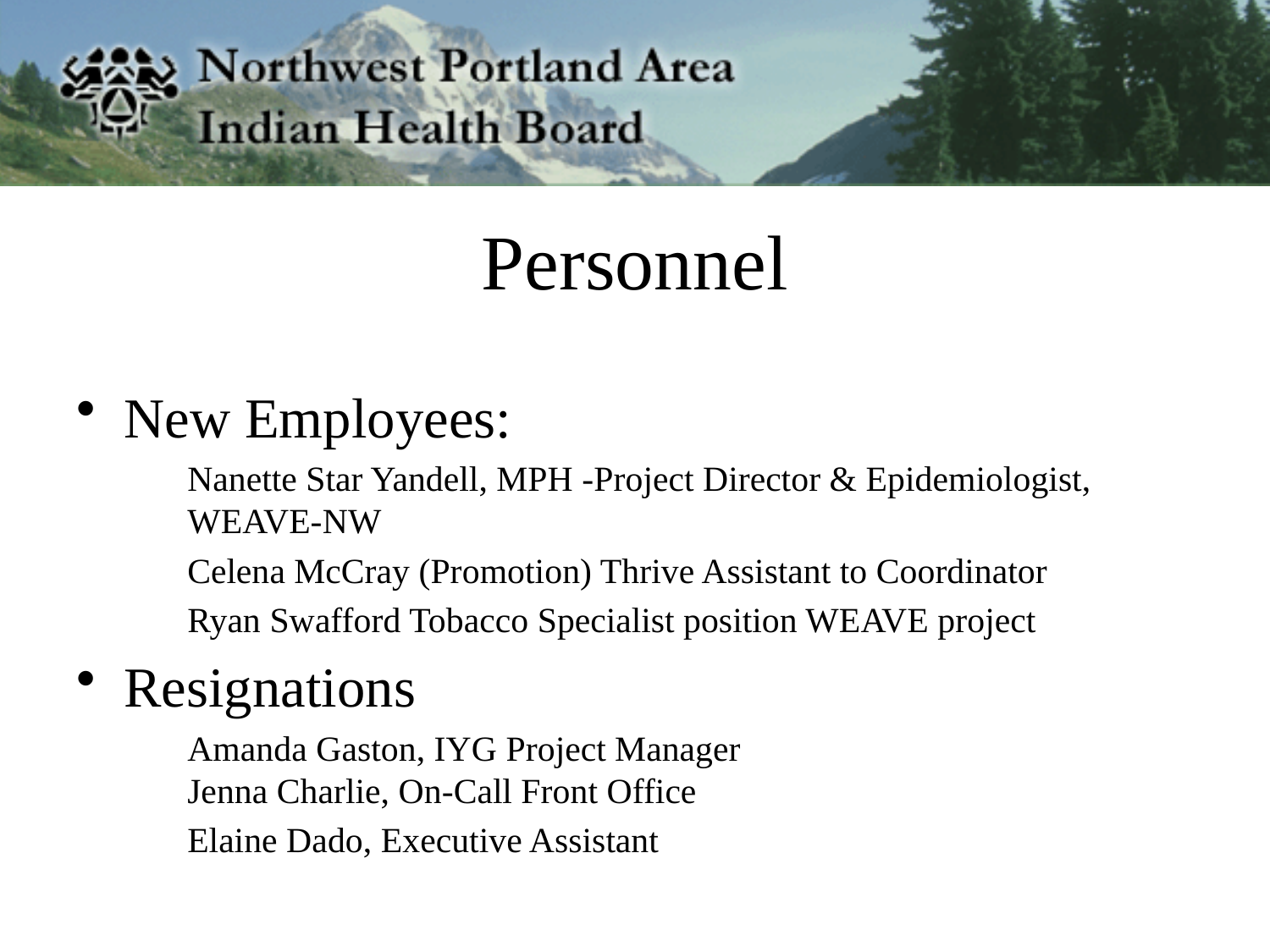

# Personnel

New Employees:
Nanette Star Yandell, MPH -Project Director & Epidemiologist, WEAVE-NW
Celena McCray (Promotion) Thrive Assistant to Coordinator
Ryan Swafford Tobacco Specialist position WEAVE project
Resignations
Amanda Gaston, IYG Project Manager
Jenna Charlie, On-Call Front Office
Elaine Dado, Executive Assistant